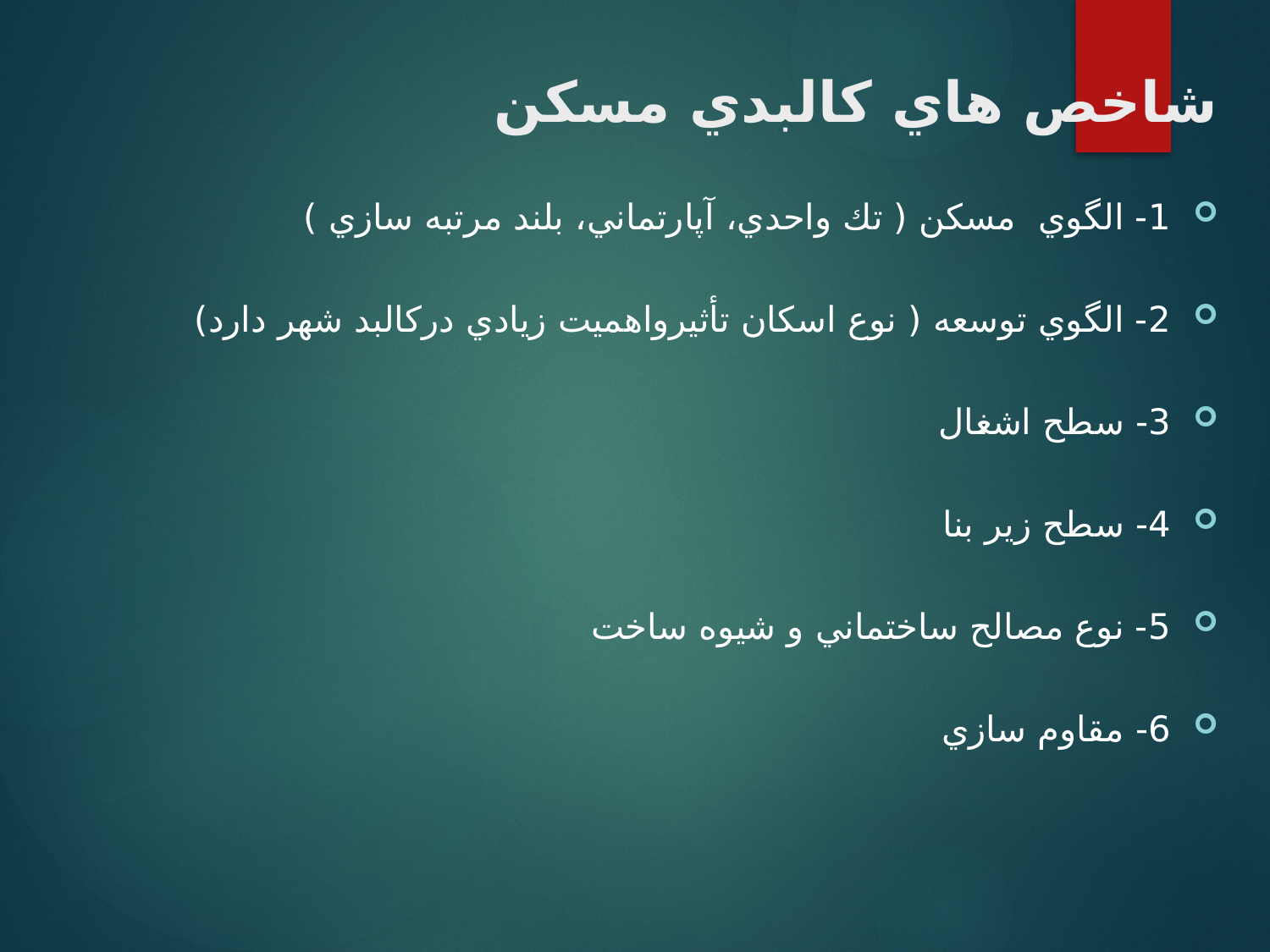

شاخص هاي كالبدي مسكن
1- الگوي  مسكن ( تك واحدي، آپارتماني، بلند مرتبه سازي )
2- الگوي توسعه ( نوع اسكان تأثيرواهميت زيادي دركالبد شهر دارد)
3- سطح اشغال
4- سطح زير بنا
5- نوع مصالح ساختماني و شيوه ساخت
6- مقاوم سازي